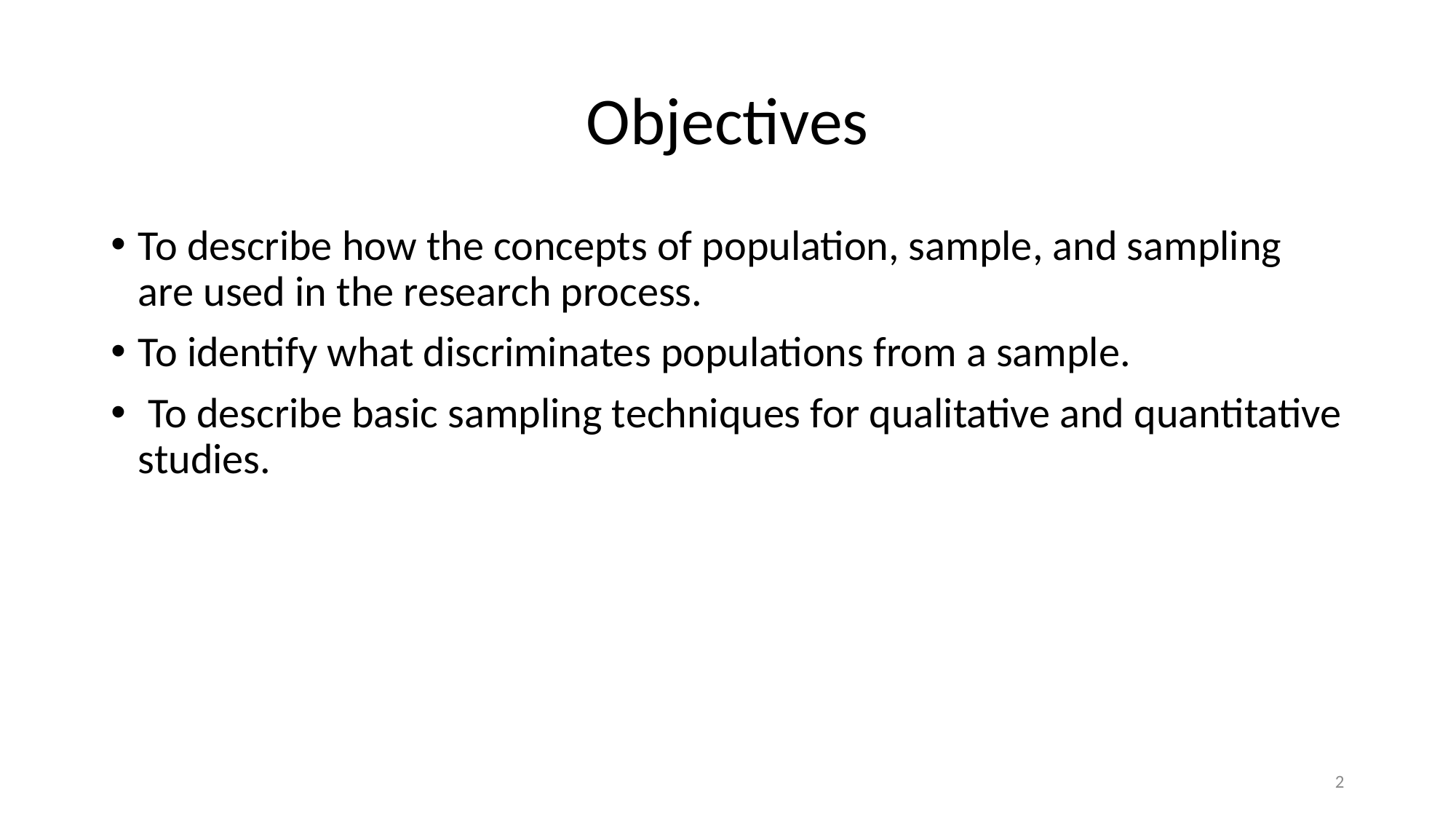

# Objectives
To describe how the concepts of population, sample, and sampling are used in the research process.
To identify what discriminates populations from a sample.
 To describe basic sampling techniques for qualitative and quantitative studies.
2